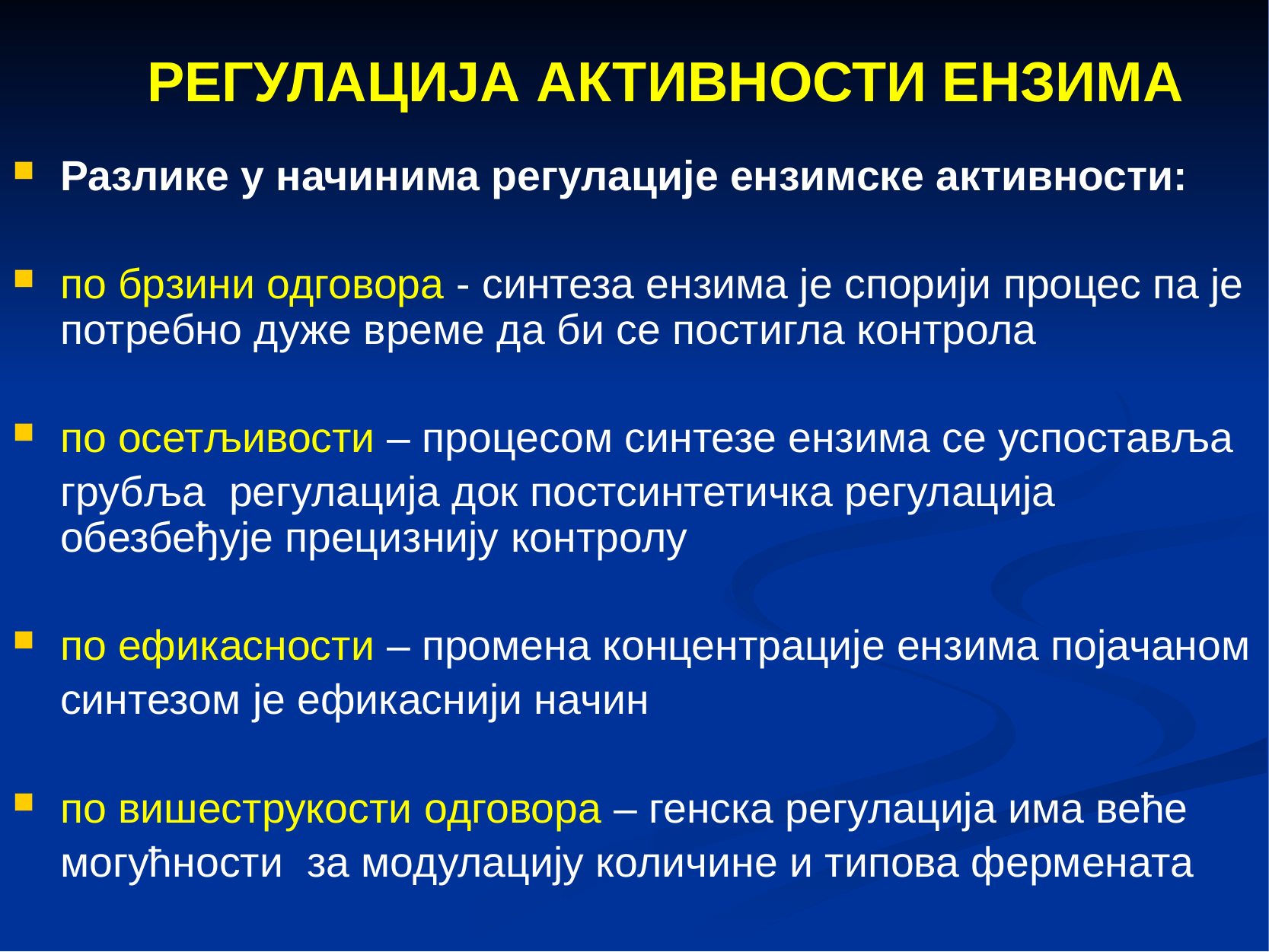

РЕГУЛАЦИЈА АКТИВНОСТИ ЕНЗИМА
Разлике у начинима регулације ензимске активности:

по брзини одговора - синтеза ензима је спорији процес па је потребно дуже време да би се постигла контрола

по осетљивости – процесом синтезе ензима се успоставља
	грубља  регулација док постсинтетичка регулација обезбеђује прецизнију контролу

по ефикасности – промена концентрације ензима појачаном
	синтезом је ефикаснији начин

по вишеструкости одговора – генска регулација има веће
	могућности  за модулацију количине и типова фермената